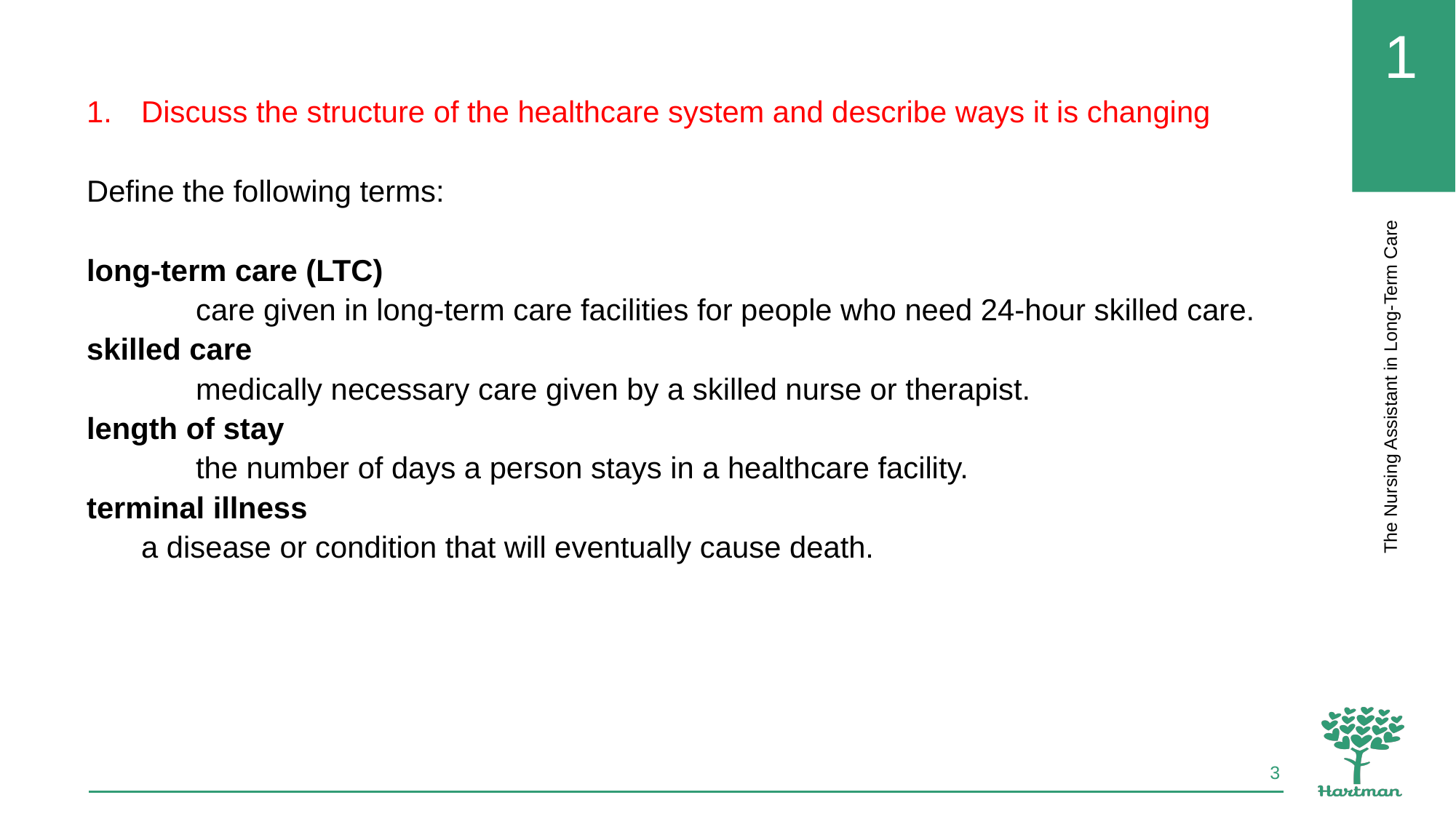

Discuss the structure of the healthcare system and describe ways it is changing

Define the following terms:

long-term care (LTC)
	care given in long-term care facilities for people who need 24-hour skilled care.
skilled care
	medically necessary care given by a skilled nurse or therapist.
length of stay
	the number of days a person stays in a healthcare facility.
terminal illness
a disease or condition that will eventually cause death.

3